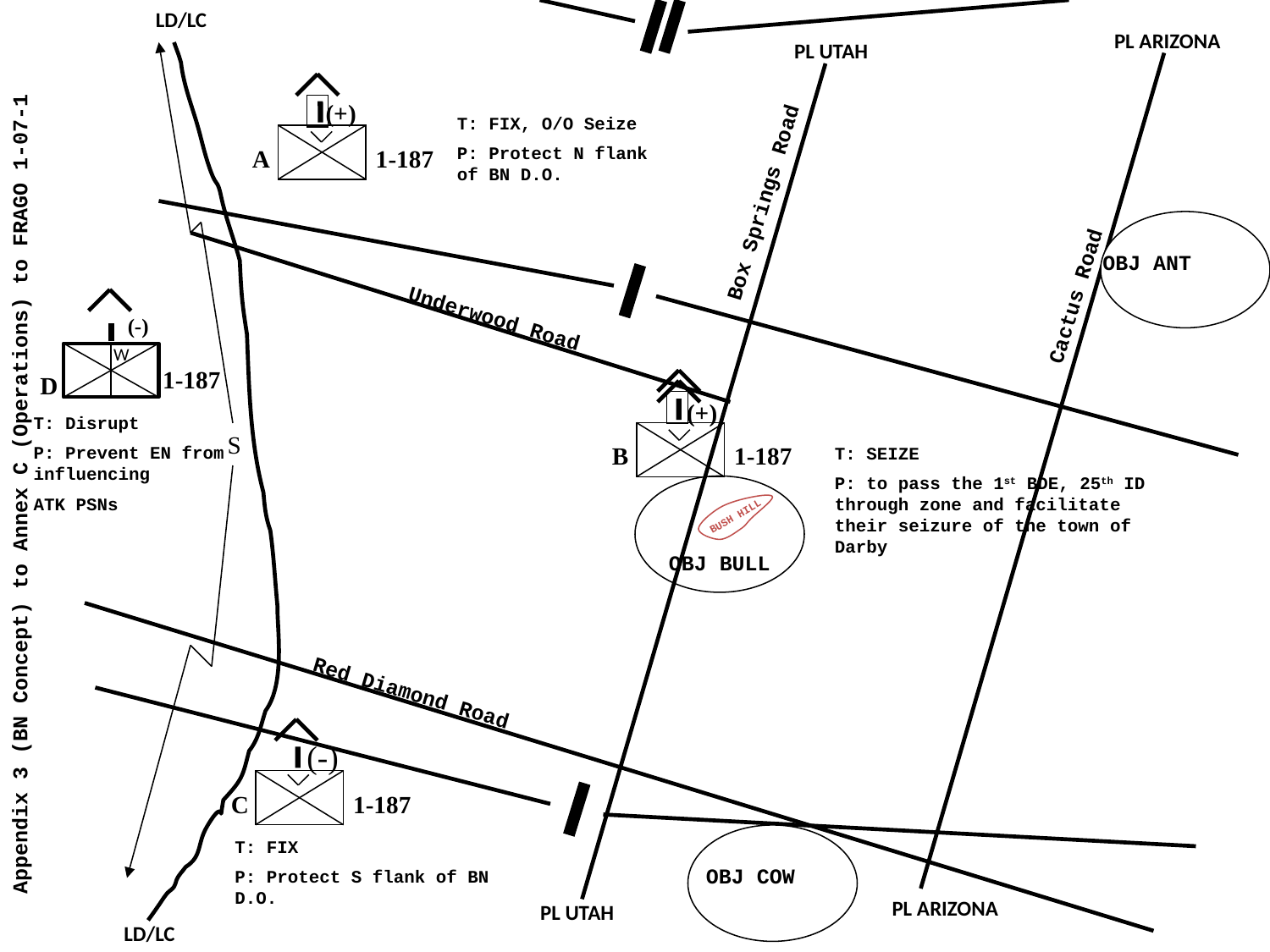

LD/LC

PL ARIZONA
PL UTAH

(+)

A
1-187

T: FIX, O/O Seize
P: Protect N flank of BN D.O.

Box Springs Road

Cactus Road

OBJ ANT

(-)
Underwood Road
W

1-187
D

(+)

B
1-187
T: Disrupt
P: Prevent EN from influencing
ATK PSNs
S

T: SEIZE
P: to pass the 1st BDE, 25th ID through zone and facilitate their seizure of the town of Darby

Appendix 3 (BN Concept) to Annex C (Operations) to FRAGO 1-07-1

BUSH HILL

OBJ BULL

Red Diamond Road

(-)

C
1-187

T: FIX
P: Protect S flank of BN D.O.
OBJ COW
PL ARIZONA
PL UTAH
LD/LC